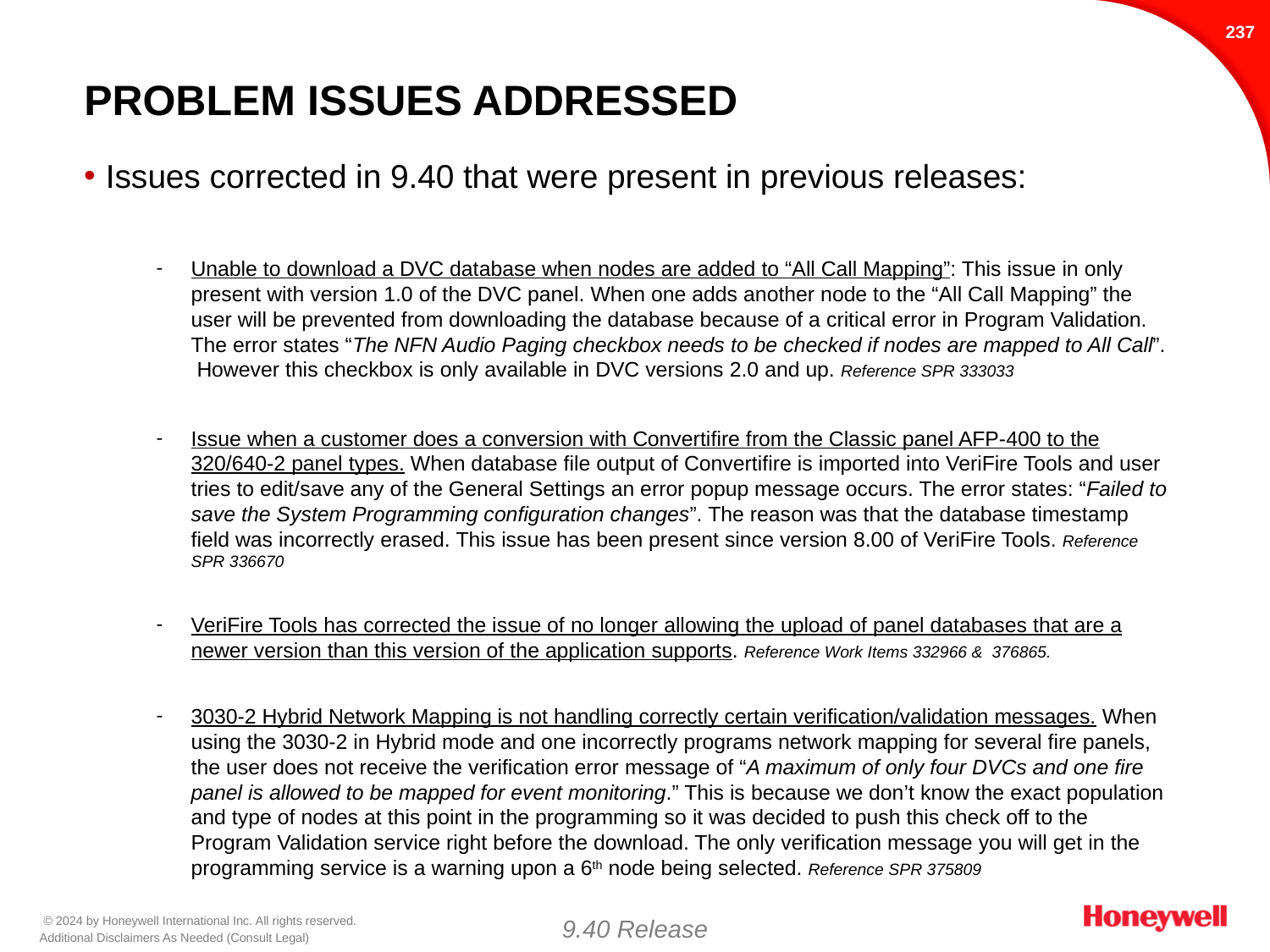

237
# Problem issues addressed
Issues corrected in 9.40 that were present in previous releases:

Unable to download a DVC database when nodes are added to “All Call Mapping”: This issue in only present with version 1.0 of the DVC panel. When one adds another node to the “All Call Mapping” the user will be prevented from downloading the database because of a critical error in Program Validation. The error states “The NFN Audio Paging checkbox needs to be checked if nodes are mapped to All Call”.  However this checkbox is only available in DVC versions 2.0 and up. Reference SPR 333033

Issue when a customer does a conversion with Convertifire from the Classic panel AFP-400 to the 320/640-2 panel types. When database file output of Convertifire is imported into VeriFire Tools and user tries to edit/save any of the General Settings an error popup message occurs. The error states: “Failed to save the System Programming configuration changes”. The reason was that the database timestamp field was incorrectly erased. This issue has been present since version 8.00 of VeriFire Tools. Reference SPR 336670

VeriFire Tools has corrected the issue of no longer allowing the upload of panel databases that are a newer version than this version of the application supports. Reference Work Items 332966 &  376865.

3030-2 Hybrid Network Mapping is not handling correctly certain verification/validation messages. When using the 3030-2 in Hybrid mode and one incorrectly programs network mapping for several fire panels, the user does not receive the verification error message of “A maximum of only four DVCs and one fire panel is allowed to be mapped for event monitoring.” This is because we don’t know the exact population and type of nodes at this point in the programming so it was decided to push this check off to the Program Validation service right before the download. The only verification message you will get in the programming service is a warning upon a 6th node being selected. Reference SPR 375809

9.40 Release